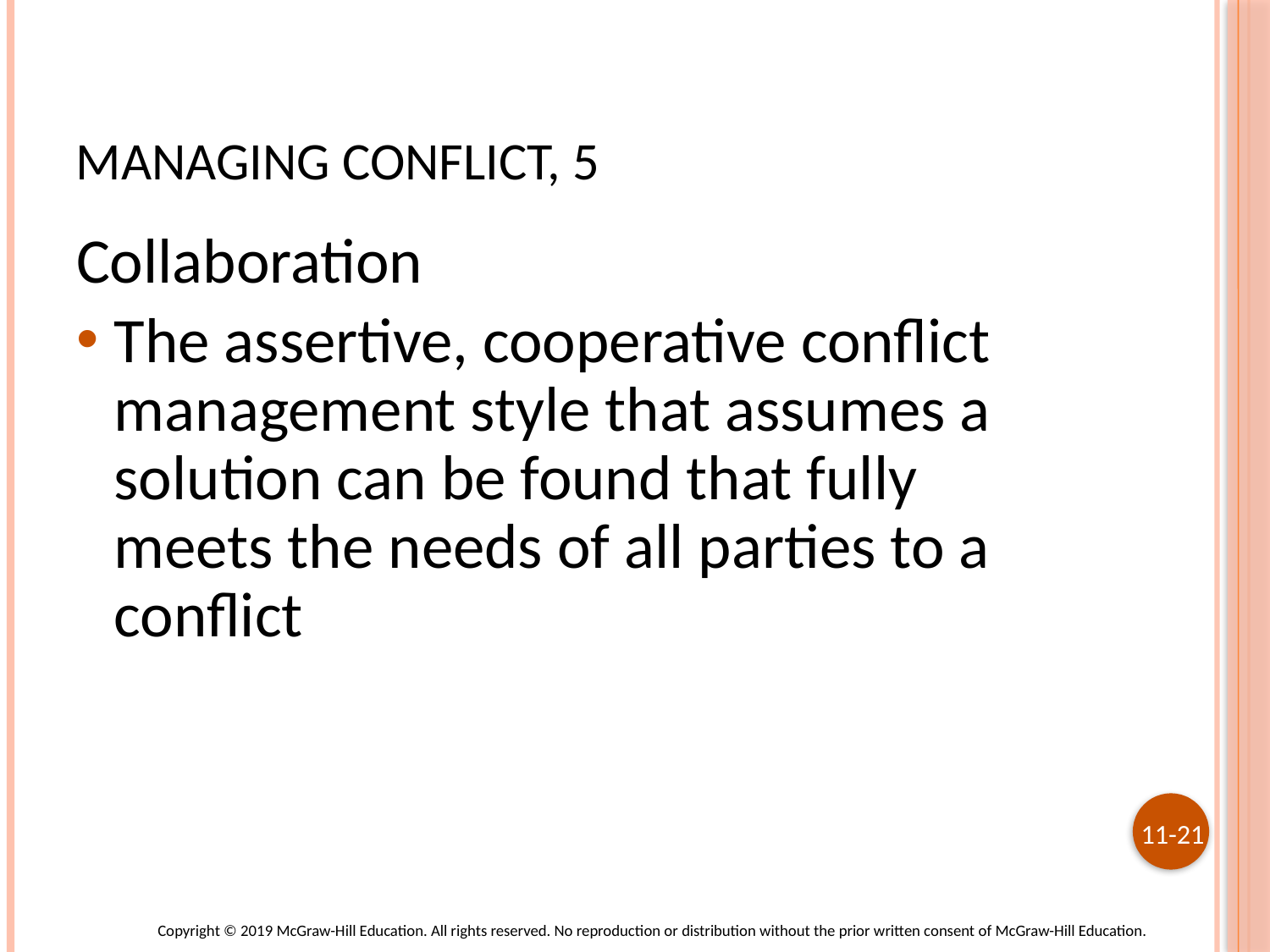

# Managing Conflict, 5
Collaboration
The assertive, cooperative conflict management style that assumes a solution can be found that fully meets the needs of all parties to a conflict